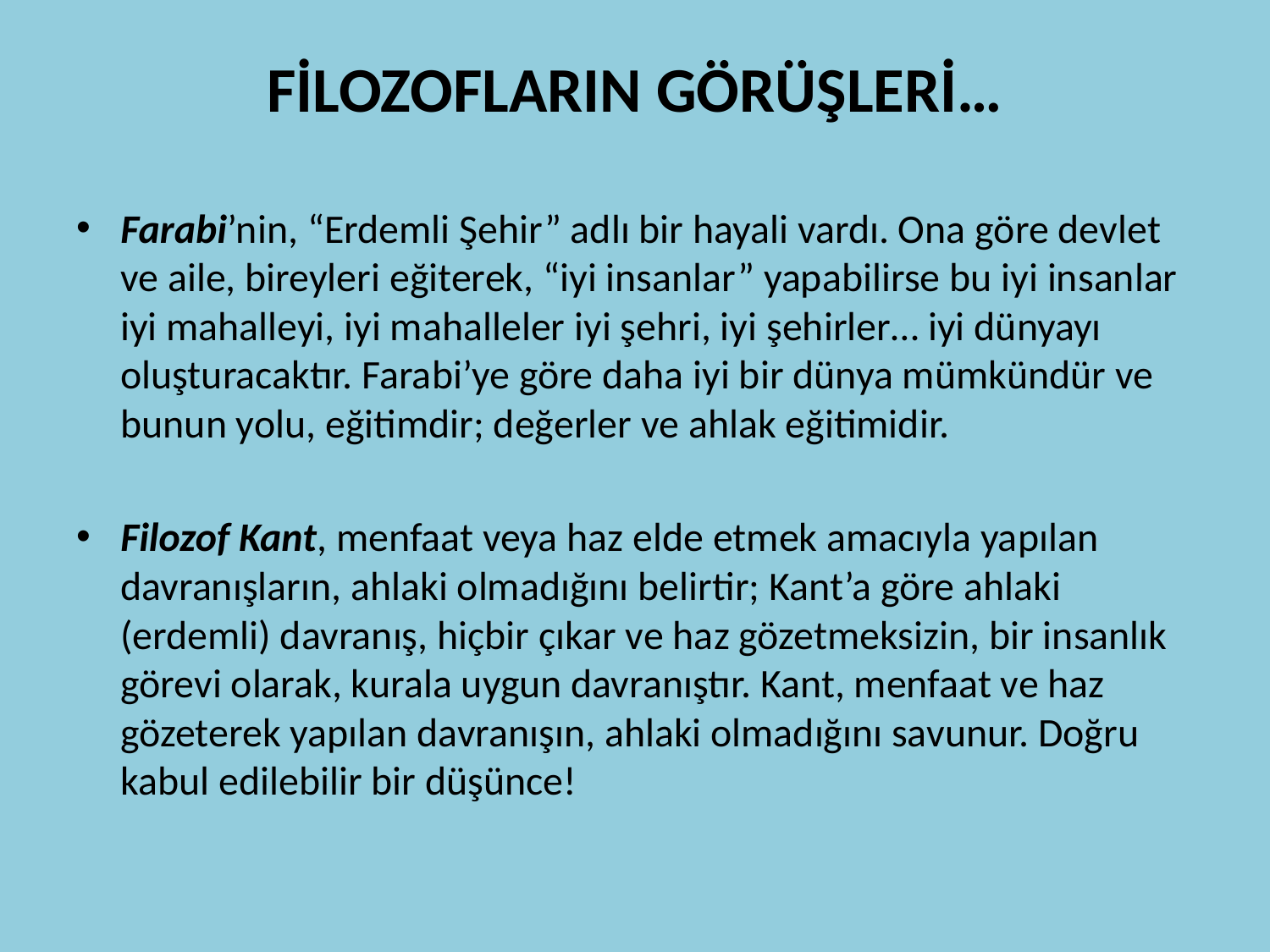

# FİLOZOFLARIN GÖRÜŞLERİ…
Farabi’nin, “Erdemli Şehir” adlı bir hayali vardı. Ona göre devlet ve aile, bireyleri eğiterek, “iyi insanlar” yapabilirse bu iyi insanlar iyi mahalleyi, iyi mahalleler iyi şehri, iyi şehirler… iyi dünyayı oluşturacaktır. Farabi’ye göre daha iyi bir dünya mümkündür ve bunun yolu, eğitimdir; değerler ve ahlak eğitimidir.

Filozof Kant, menfaat veya haz elde etmek amacıyla yapılan davranışların, ahlaki olmadığını belirtir; Kant’a göre ahlaki (erdemli) davranış, hiçbir çıkar ve haz gözetmeksizin, bir insanlık görevi olarak, kurala uygun davranıştır. Kant, menfaat ve haz gözeterek yapılan davranışın, ahlaki olmadığını savunur. Doğru kabul edilebilir bir düşünce!